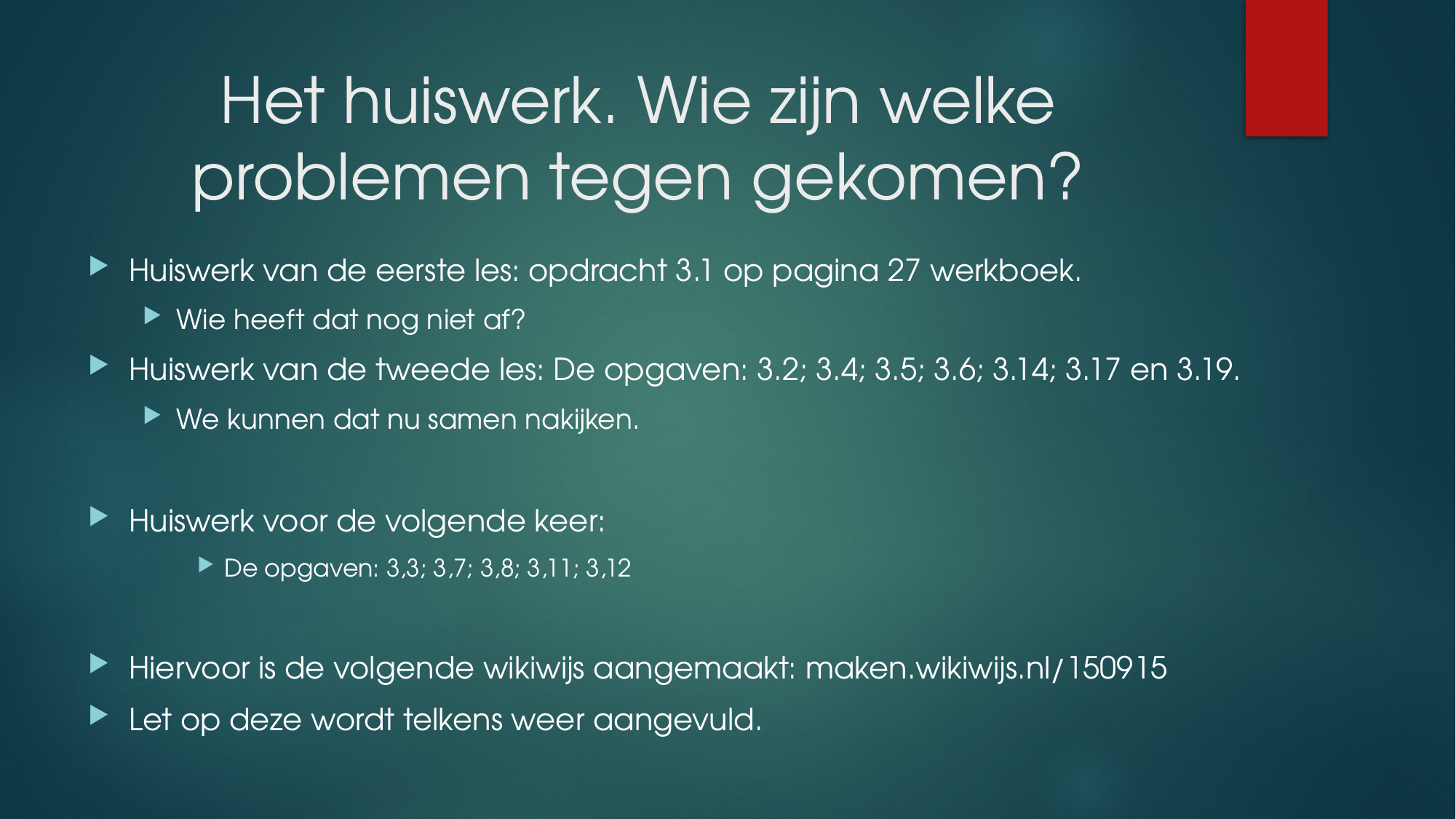

# Het huiswerk. Wie zijn welke problemen tegen gekomen?
Huiswerk van de eerste les: opdracht 3.1 op pagina 27 werkboek.
Wie heeft dat nog niet af?
Huiswerk van de tweede les: De opgaven: 3.2; 3.4; 3.5; 3.6; 3.14; 3.17 en 3.19.
We kunnen dat nu samen nakijken.

Huiswerk voor de volgende keer:
De opgaven: 3,3; 3,7; 3,8; 3,11; 3,12

Hiervoor is de volgende wikiwijs aangemaakt: maken.wikiwijs.nl/150915
Let op deze wordt telkens weer aangevuld.